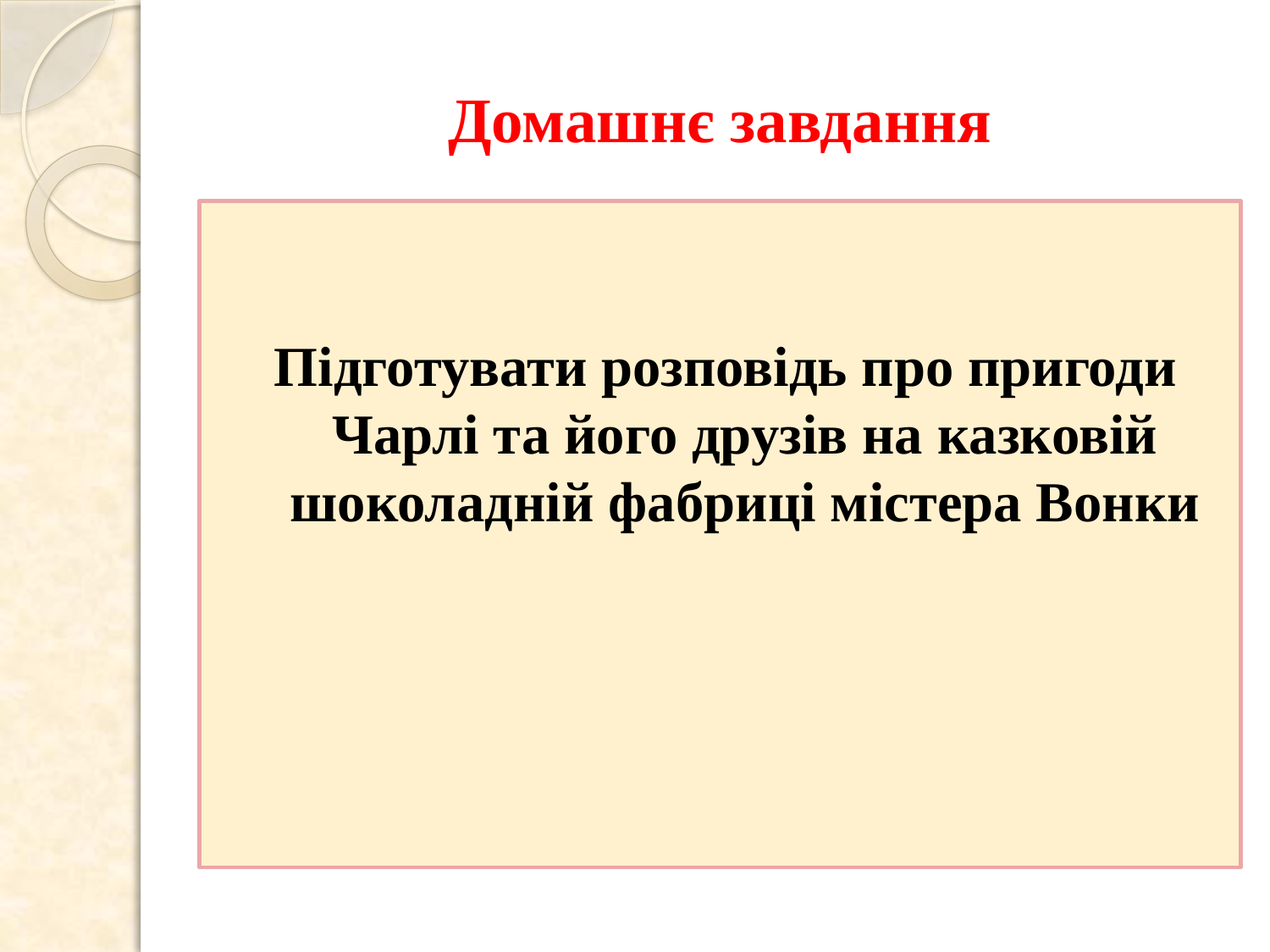

# Домашнє завдання

Підготувати розповідь про пригоди Чарлі та його друзів на казковій шоколадній фабриці містера Вонки